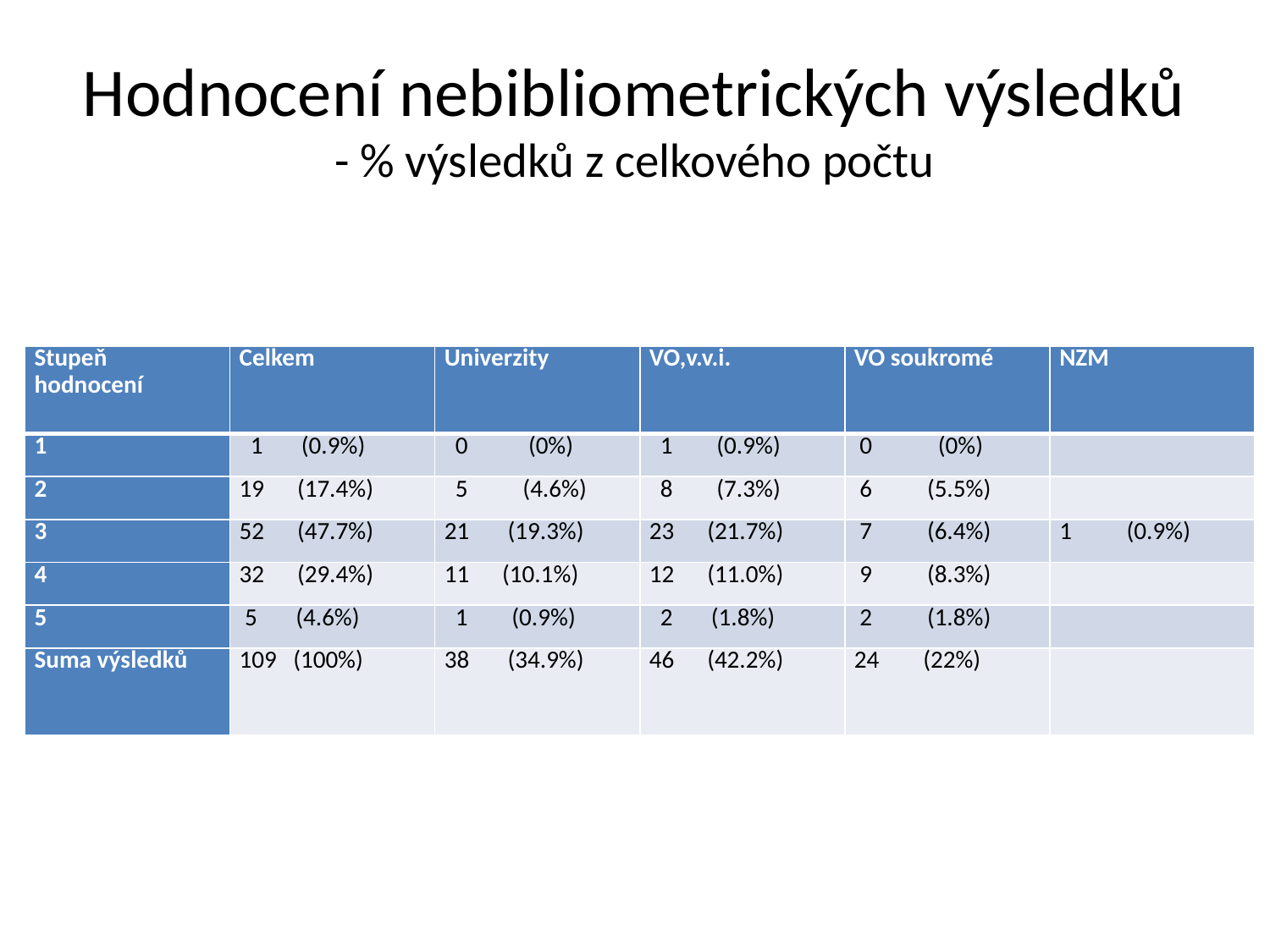

# Hodnocení nebibliometrických výsledků - % výsledků z celkového počtu
| Stupeň hodnocení | Celkem | Univerzity | VO,v.v.i. | VO soukromé | NZM |
| --- | --- | --- | --- | --- | --- |
| 1 | 1 (0.9%) | 0 (0%) | 1 (0.9%) | 0 (0%) |  |
| 2 | 19 (17.4%) | 5 (4.6%) | 8 (7.3%) | 6 (5.5%) |  |
| 3 | 52 (47.7%) | 21 (19.3%) | 23 (21.7%) | 7 (6.4%) | 1 (0.9%) |
| 4 | 32 (29.4%) | 11 (10.1%) | 12 (11.0%) | 9 (8.3%) |  |
| 5 | 5 (4.6%) | 1 (0.9%) | 2 (1.8%) | 2 (1.8%) |  |
| Suma výsledků | 109 (100%) | 38 (34.9%) | 46 (42.2%) | 24 (22%) |  |